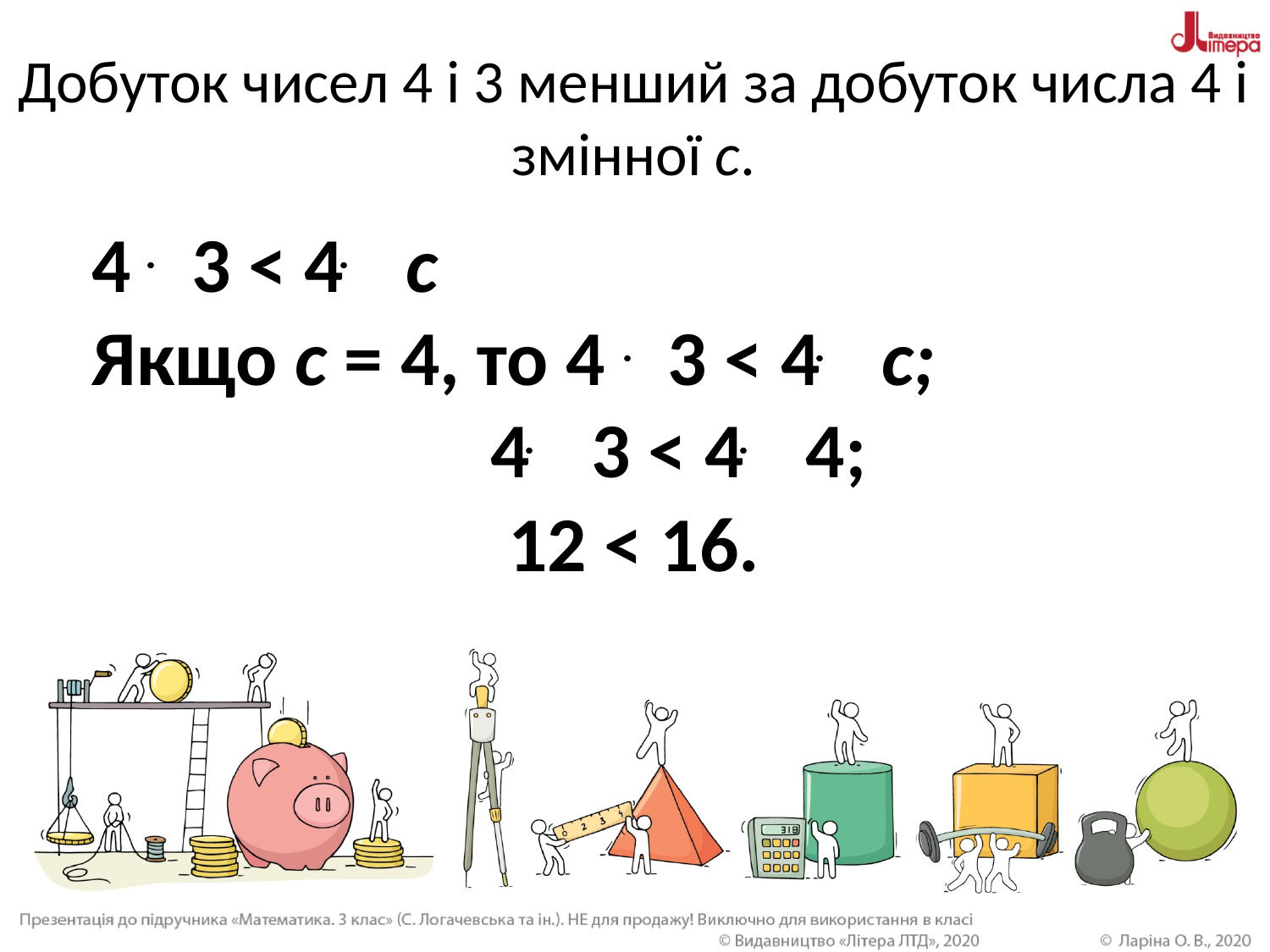

# Добуток чисел 4 і 3 менший за добуток числа 4 і змінної с.
4 ּּ  3 < 4 ּּ  с
Якщо с = 4, то 4 ּּ  3 < 4 ּּ  с;
			 4 ּּ  3 < 4 ּּ  4;
			  12 < 16.